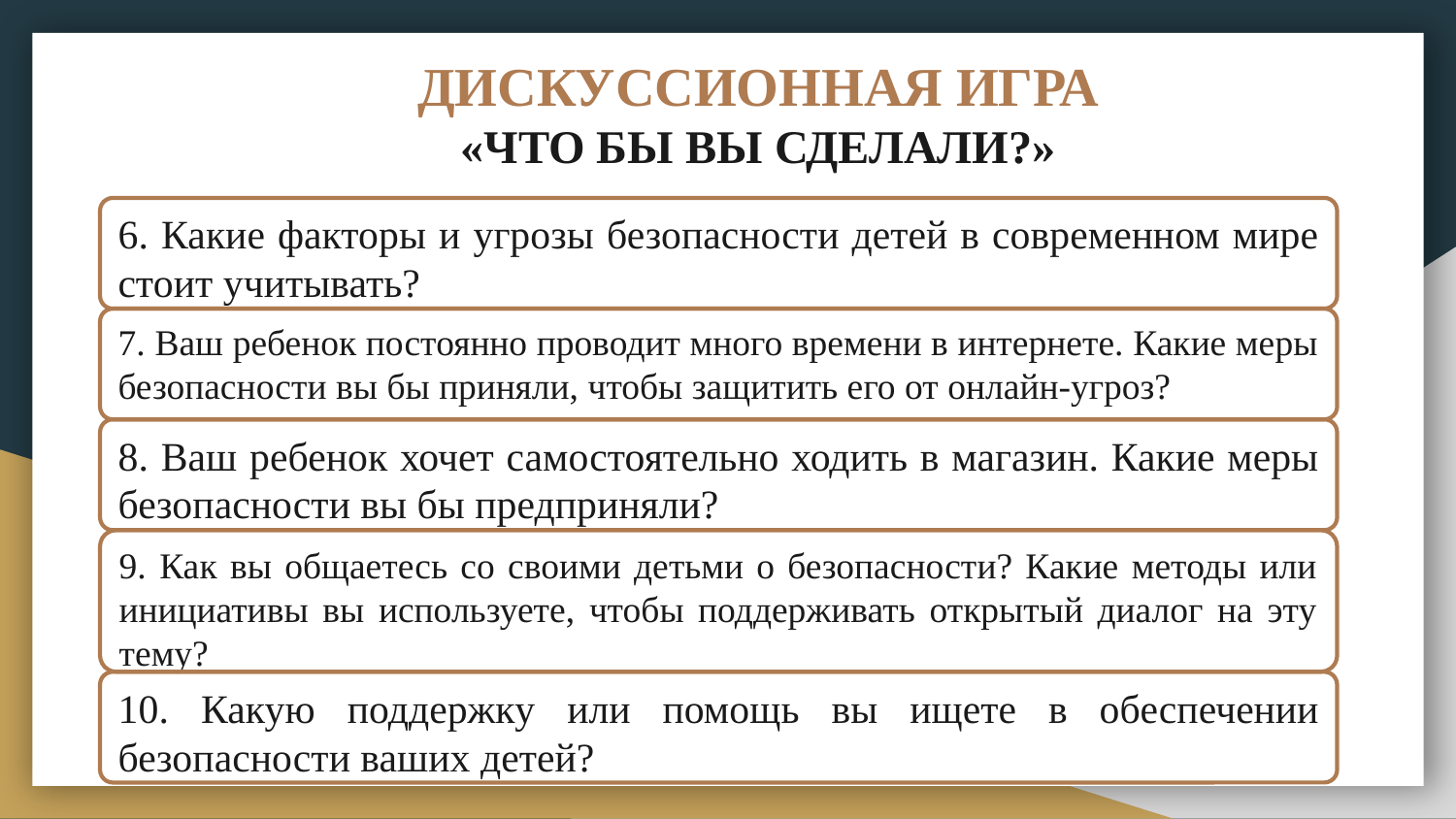

# ДИСКУССИОННАЯ ИГРА «ЧТО БЫ ВЫ СДЕЛАЛИ?»
6. Какие факторы и угрозы безопасности детей в современном мире стоит учитывать?
7. Ваш ребенок постоянно проводит много времени в интернете. Какие меры безопасности вы бы приняли, чтобы защитить его от онлайн-угроз?

8. Ваш ребенок хочет самостоятельно ходить в магазин. Какие меры безопасности вы бы предприняли?

9. Как вы общаетесь со своими детьми о безопасности? Какие методы или инициативы вы используете, чтобы поддерживать открытый диалог на эту тему?

10. Какую поддержку или помощь вы ищете в обеспечении безопасности ваших детей?